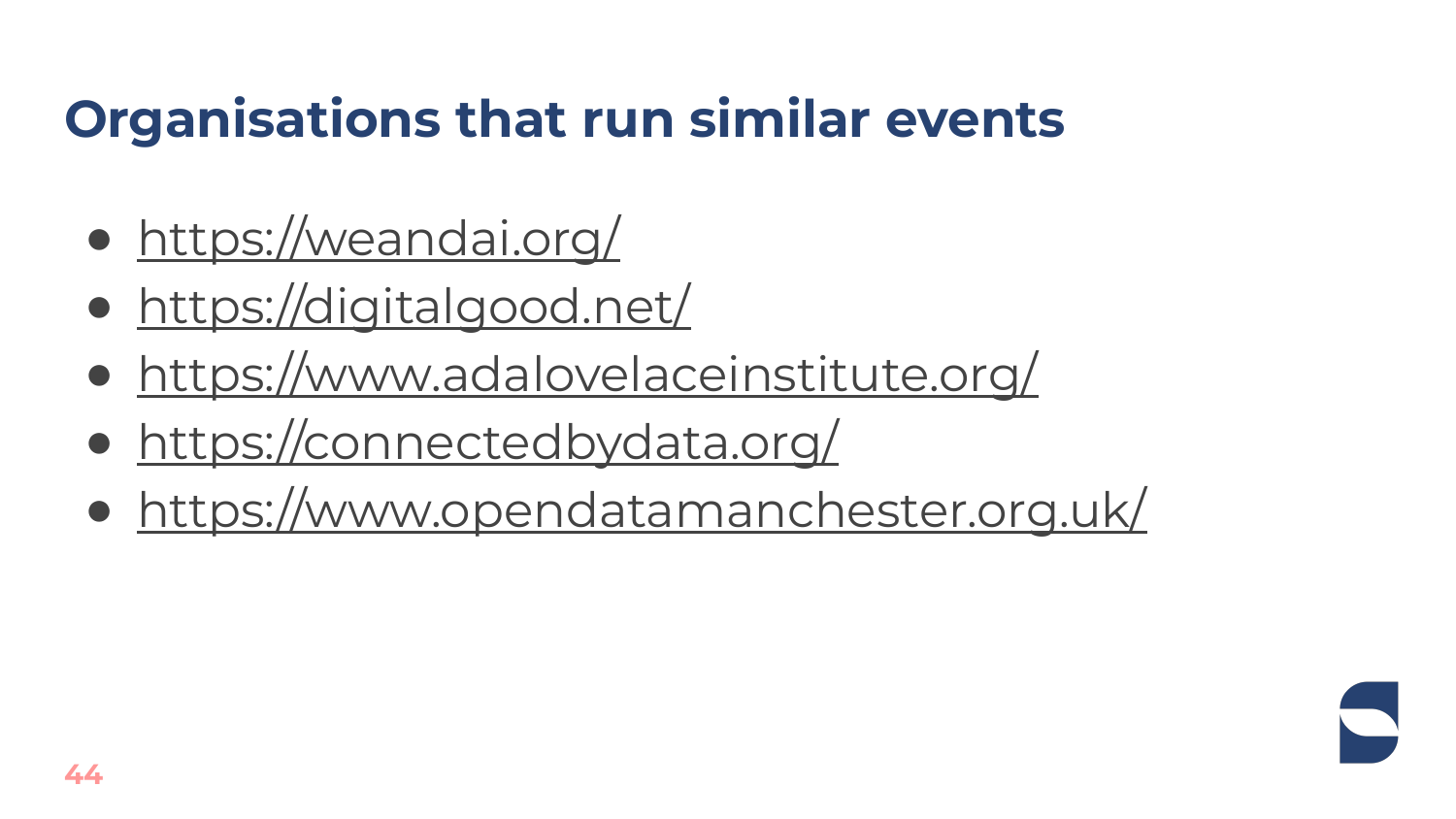

# Organisations that run similar events
https://weandai.org/
https://digitalgood.net/
https://www.adalovelaceinstitute.org/
https://connectedbydata.org/
https://www.opendatamanchester.org.uk/
44